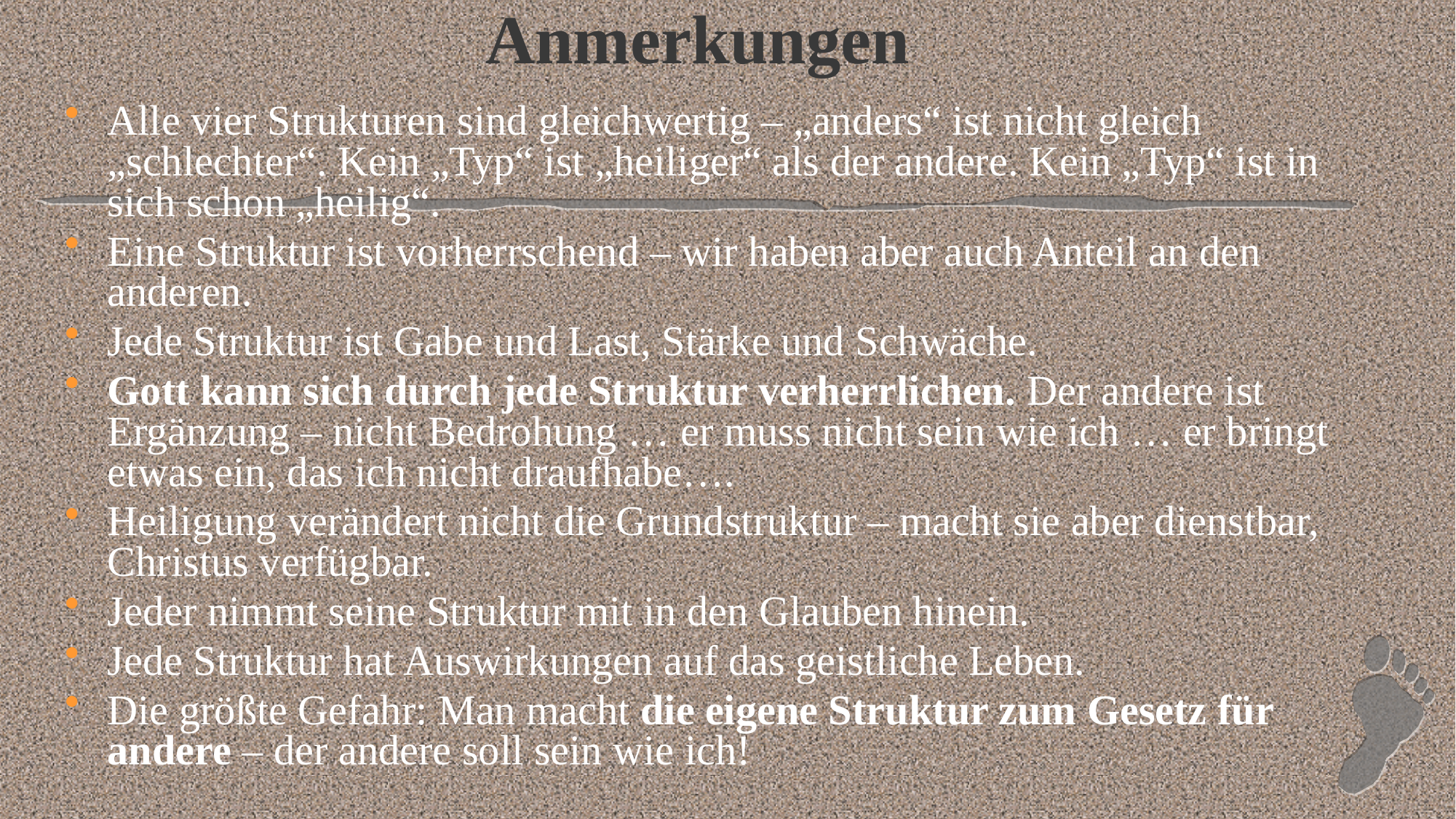

# Anmerkungen
Alle vier Strukturen sind gleichwertig – „anders“ ist nicht gleich „schlechter“. Kein „Typ“ ist „heiliger“ als der andere. Kein „Typ“ ist in sich schon „heilig“.
Eine Struktur ist vorherrschend – wir haben aber auch Anteil an den anderen.
Jede Struktur ist Gabe und Last, Stärke und Schwäche.
Gott kann sich durch jede Struktur verherrlichen. Der andere ist Ergänzung – nicht Bedrohung … er muss nicht sein wie ich … er bringt etwas ein, das ich nicht draufhabe….
Heiligung verändert nicht die Grundstruktur – macht sie aber dienstbar, Christus verfügbar.
Jeder nimmt seine Struktur mit in den Glauben hinein.
Jede Struktur hat Auswirkungen auf das geistliche Leben.
Die größte Gefahr: Man macht die eigene Struktur zum Gesetz für andere – der andere soll sein wie ich!